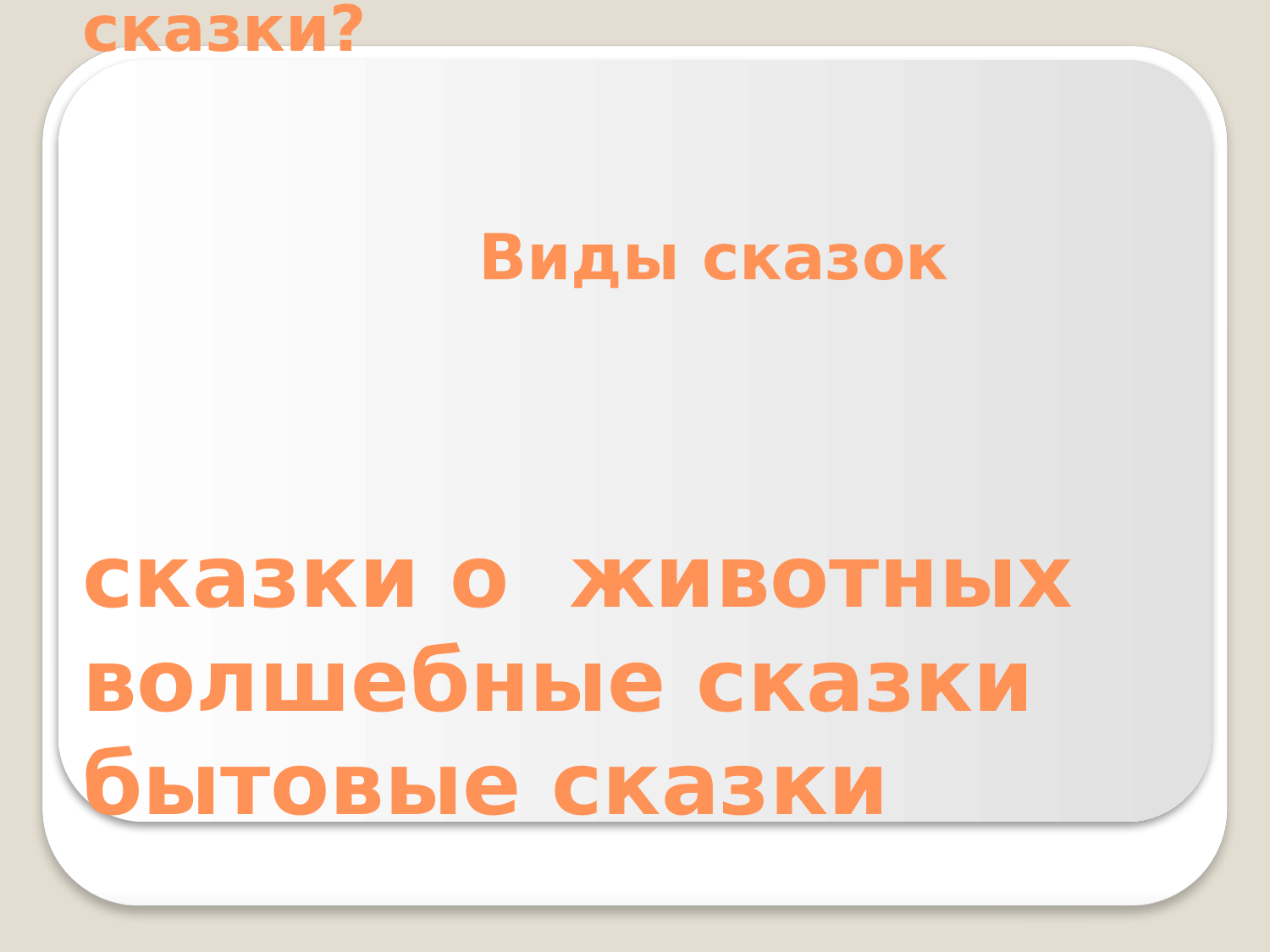

На какие виды делятся сказки?

                  Виды сказок

сказки о  животных
волшебные сказки
бытовые сказки